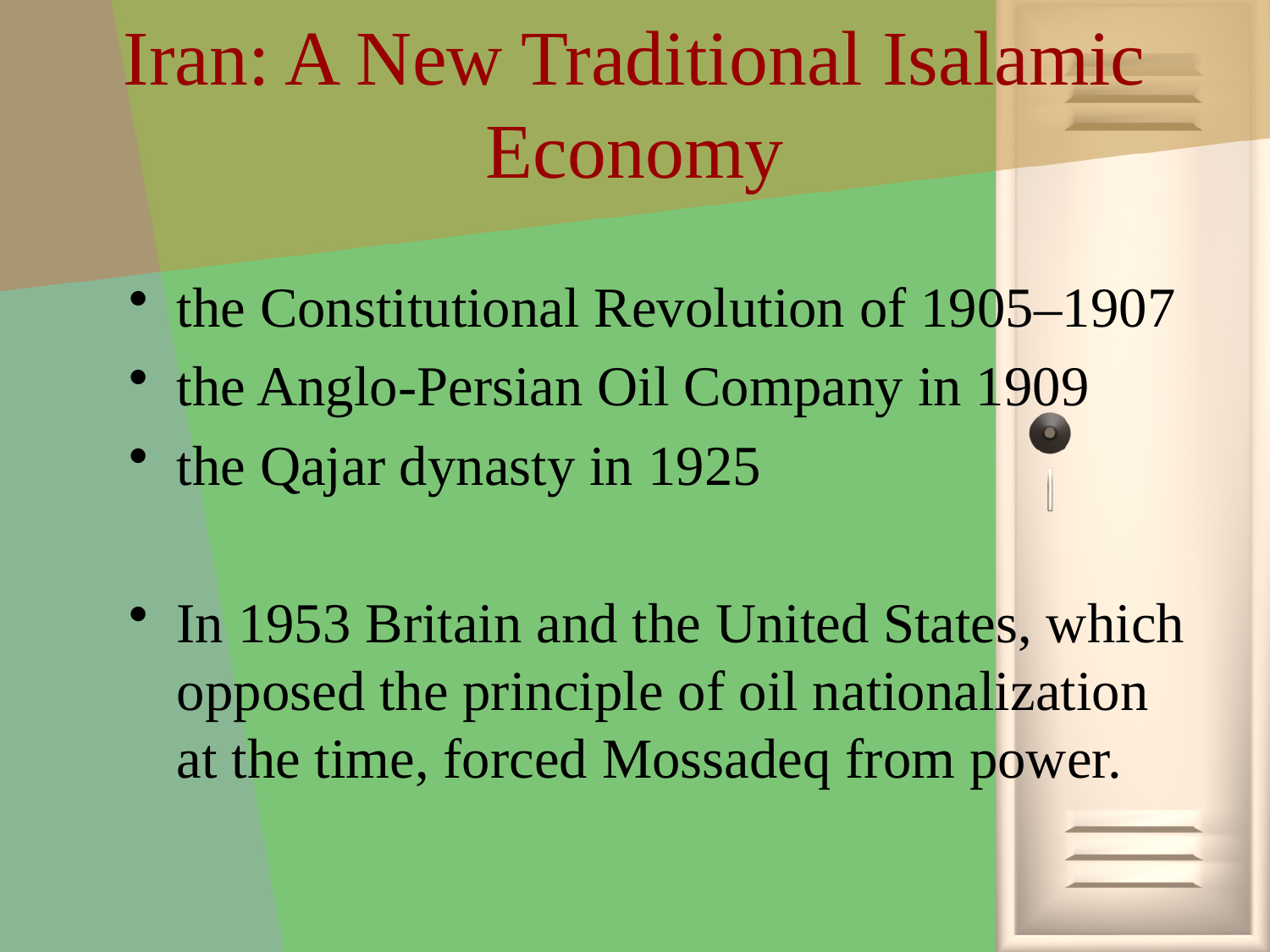

# Iran: A New Traditional Isalamic Economy
the Constitutional Revolution of 1905–1907
the Anglo-Persian Oil Company in 1909
the Qajar dynasty in 1925

In 1953 Britain and the United States, which opposed the principle of oil nationalization at the time, forced Mossadeq from power.